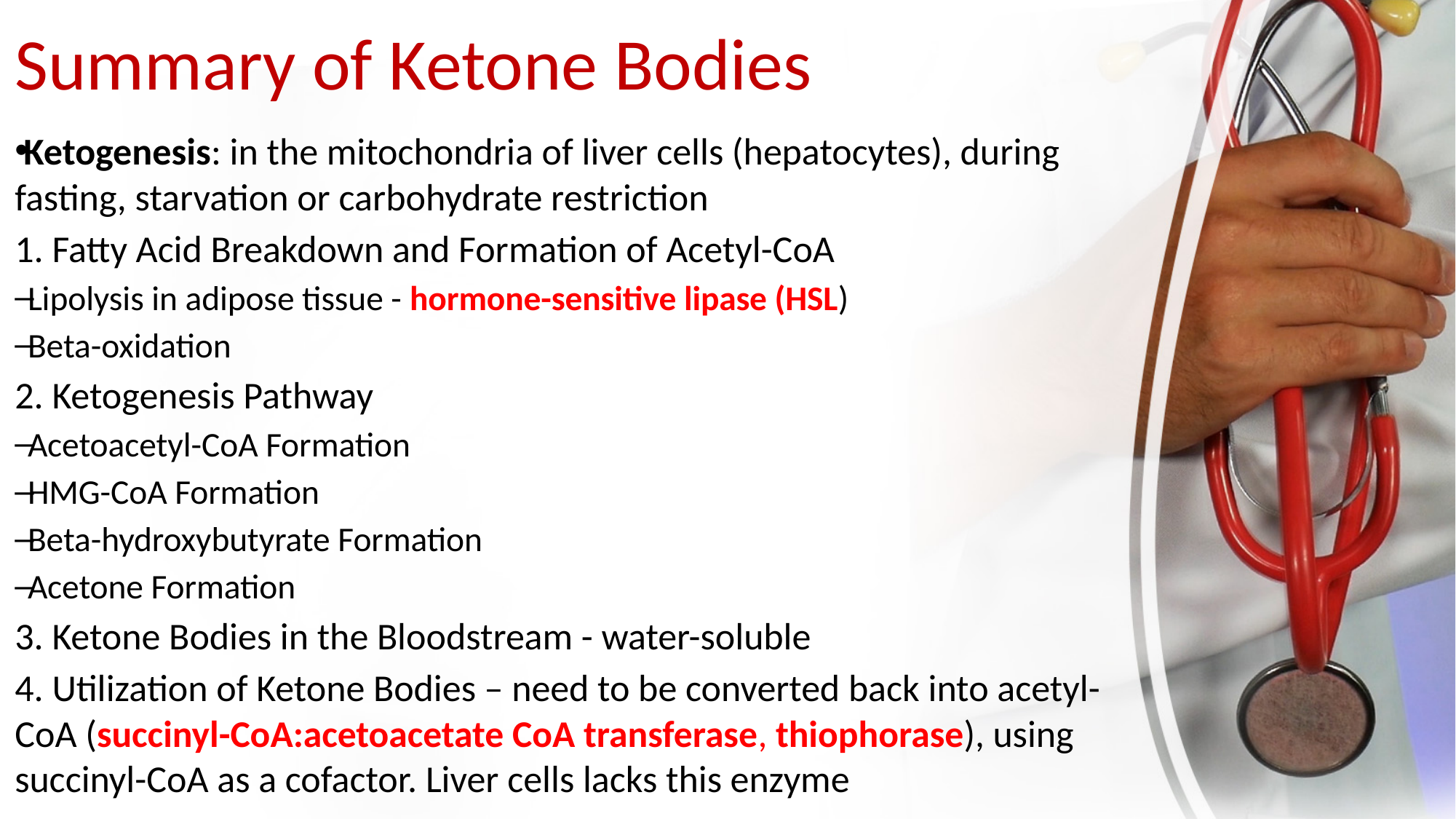

# Summary of Ketone Bodies
Ketogenesis: in the mitochondria of liver cells (hepatocytes), during fasting, starvation or carbohydrate restriction
1. Fatty Acid Breakdown and Formation of Acetyl-CoA
Lipolysis in adipose tissue - hormone-sensitive lipase (HSL)
Beta-oxidation
2. Ketogenesis Pathway
Acetoacetyl-CoA Formation
HMG-CoA Formation
Beta-hydroxybutyrate Formation
Acetone Formation
3. Ketone Bodies in the Bloodstream - water-soluble
4. Utilization of Ketone Bodies – need to be converted back into acetyl-CoA (succinyl-CoA:acetoacetate CoA transferase, thiophorase), using succinyl-CoA as a cofactor. Liver cells lacks this enzyme